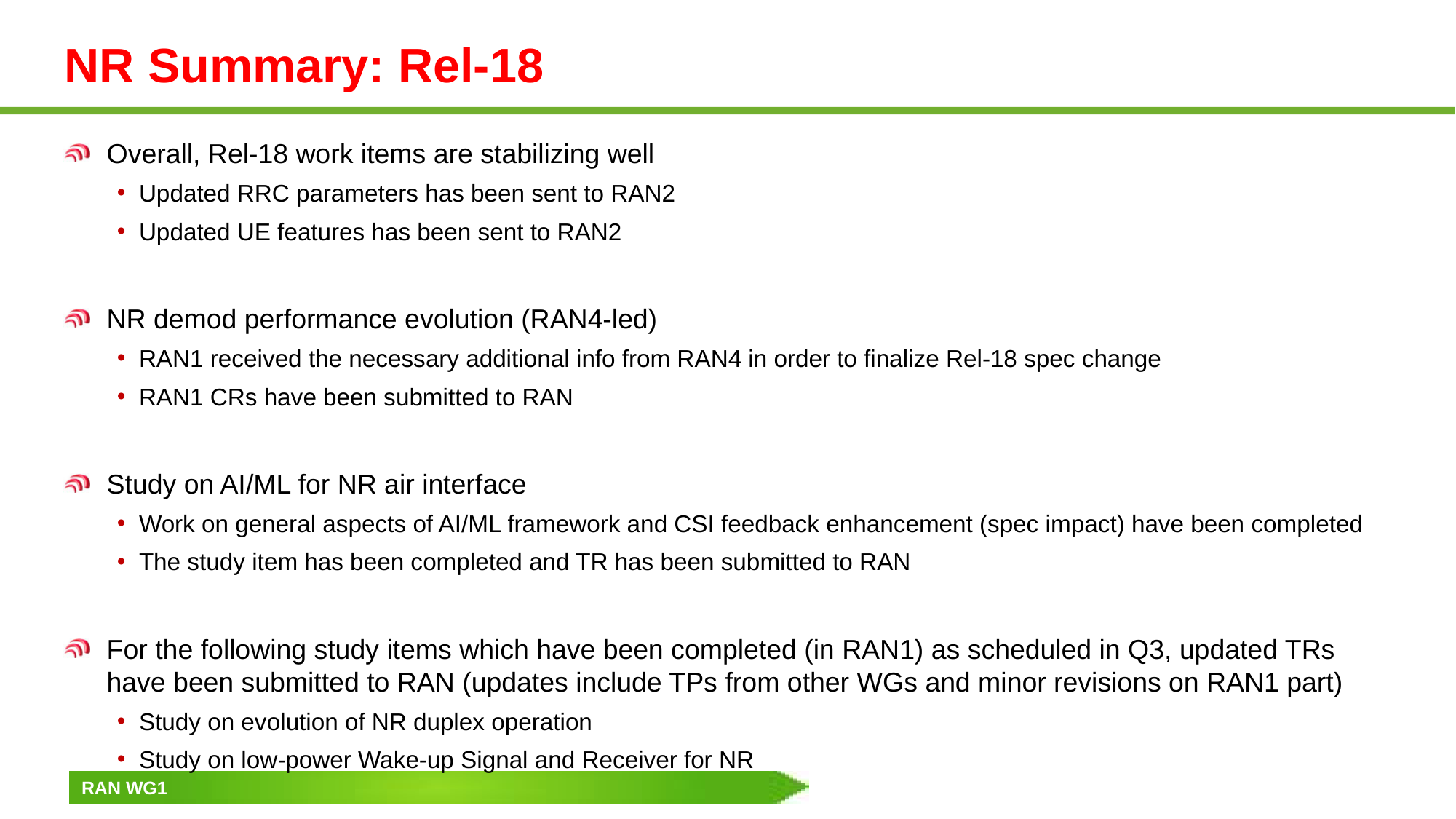

# NR Summary: Rel-18
Overall, Rel-18 work items are stabilizing well
Updated RRC parameters has been sent to RAN2
Updated UE features has been sent to RAN2

NR demod performance evolution (RAN4-led)
RAN1 received the necessary additional info from RAN4 in order to finalize Rel-18 spec change
RAN1 CRs have been submitted to RAN

Study on AI/ML for NR air interface
Work on general aspects of AI/ML framework and CSI feedback enhancement (spec impact) have been completed
The study item has been completed and TR has been submitted to RAN

For the following study items which have been completed (in RAN1) as scheduled in Q3, updated TRs have been submitted to RAN (updates include TPs from other WGs and minor revisions on RAN1 part)
Study on evolution of NR duplex operation
Study on low-power Wake-up Signal and Receiver for NR